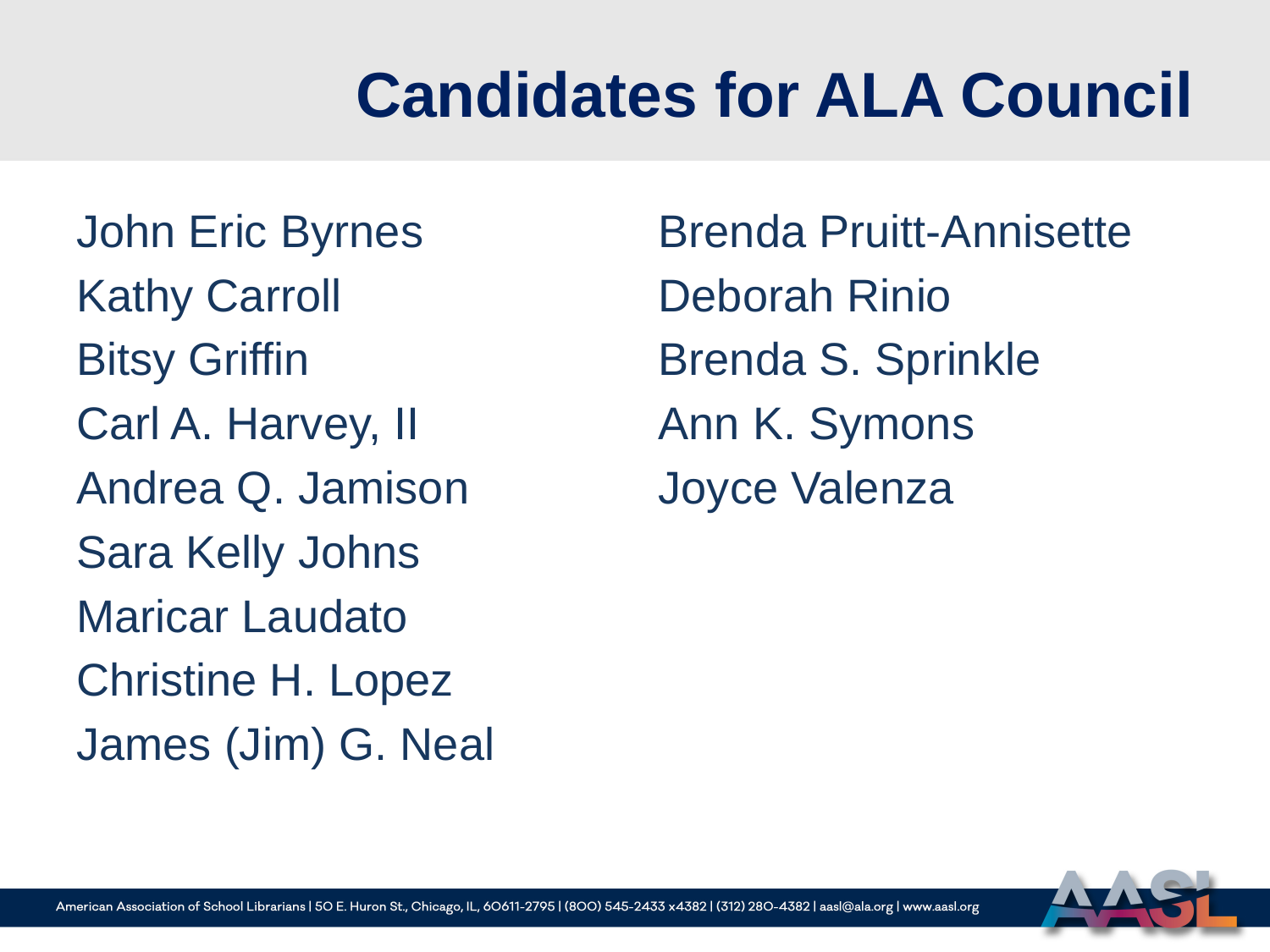

# Candidates for ALA Council
John Eric Byrnes
Kathy Carroll
Bitsy Griffin
Carl A. Harvey, II
Andrea Q. Jamison
Sara Kelly Johns
Maricar Laudato
Christine H. Lopez
James (Jim) G. Neal
Brenda Pruitt-Annisette
Deborah Rinio
Brenda S. Sprinkle
Ann K. Symons
Joyce Valenza